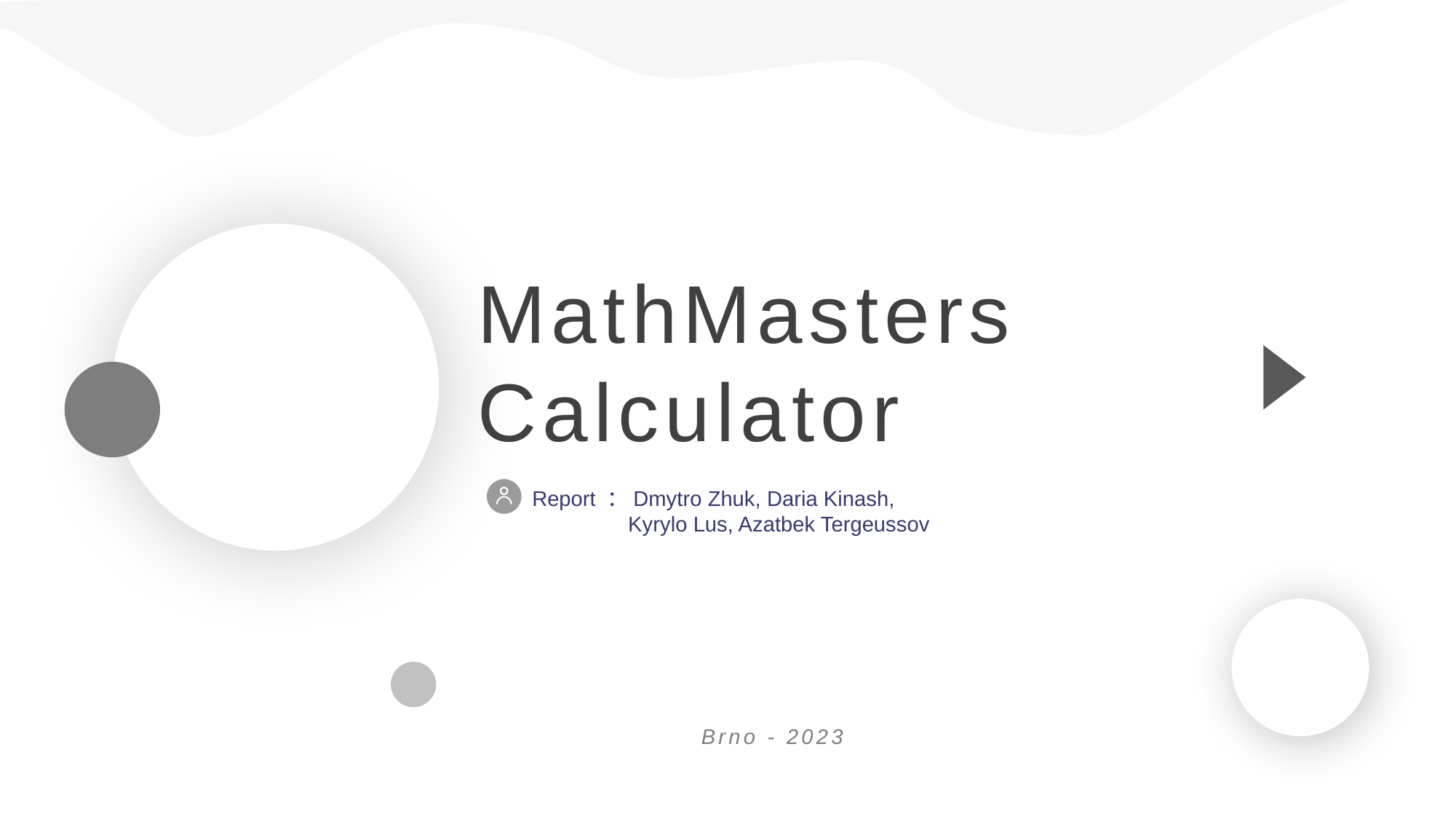

MathMasters
Calculator

Report ：Dmytro Zhuk, Daria Kinash,
                Kyrylo Lus, Azatbek Tergeussov

Brno - 2023